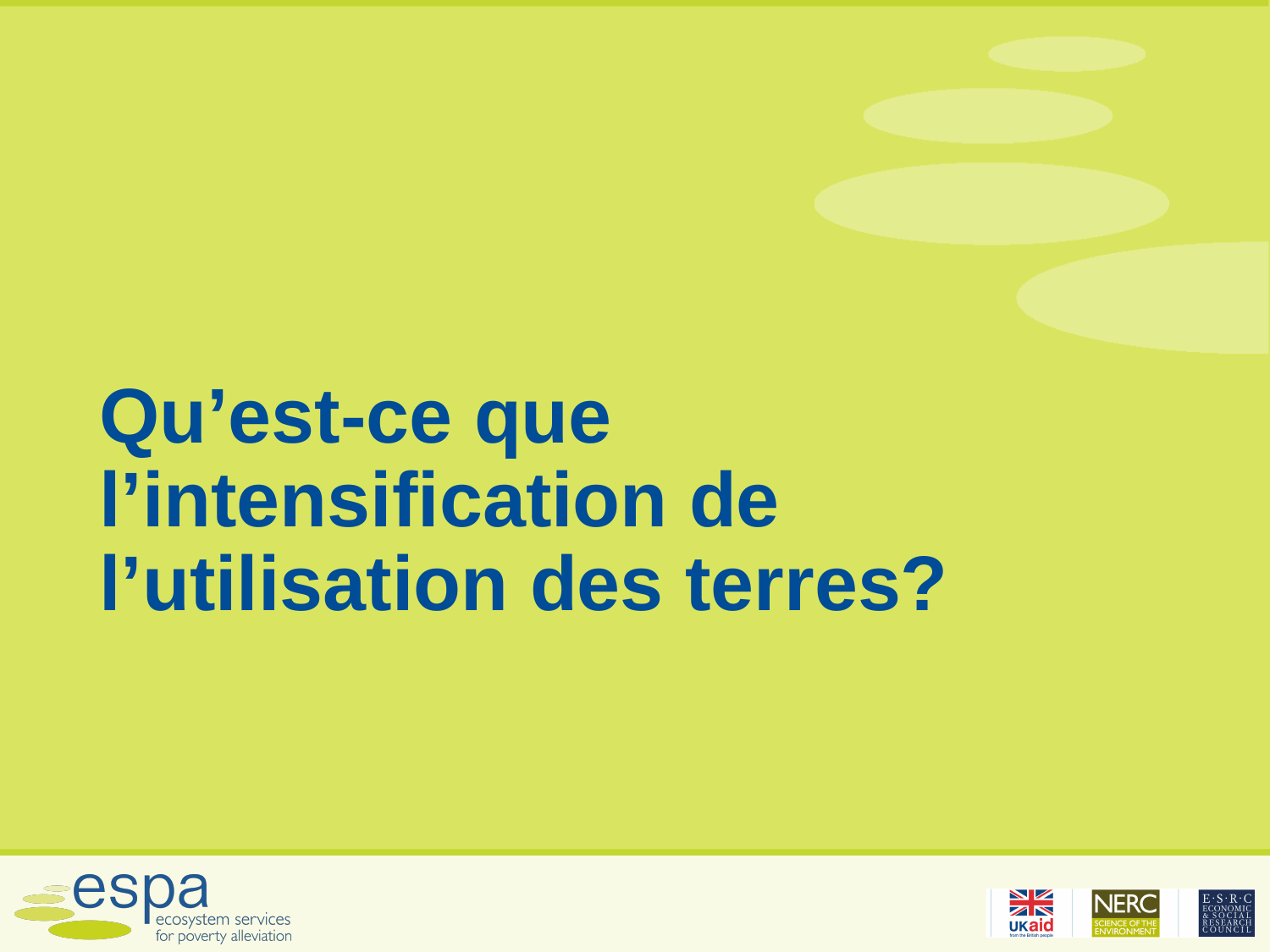

# Qu’est-ce que l’intensification de l’utilisation des terres?